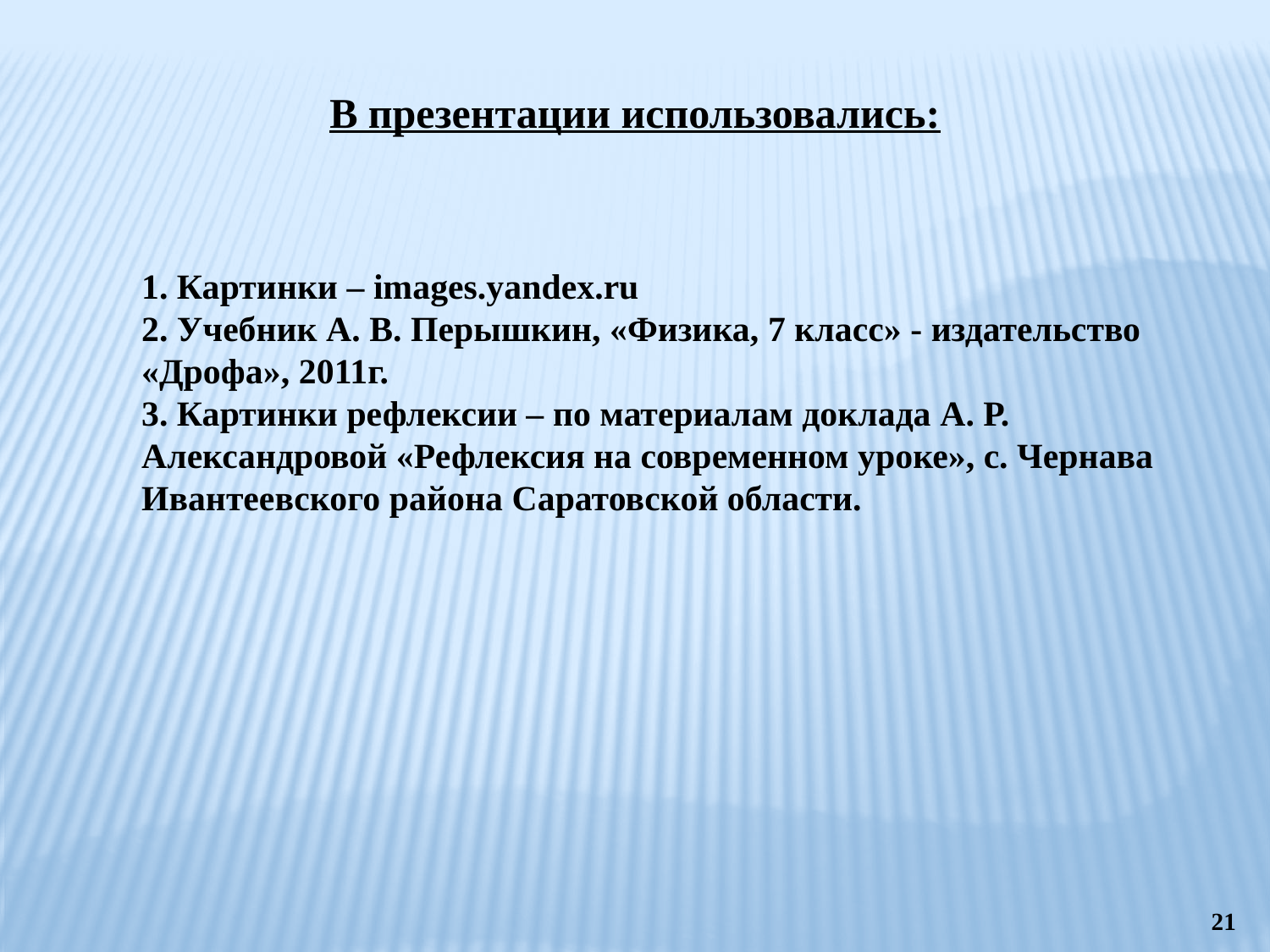

В презентации использовались:
1. Картинки – images.yandex.ru
2. Учебник А. В. Перышкин, «Физика, 7 класс» - издательство «Дрофа», 2011г.
3. Картинки рефлексии – по материалам доклада А. Р. Александровой «Рефлексия на современном уроке», с. Чернава Ивантеевского района Саратовской области.
21